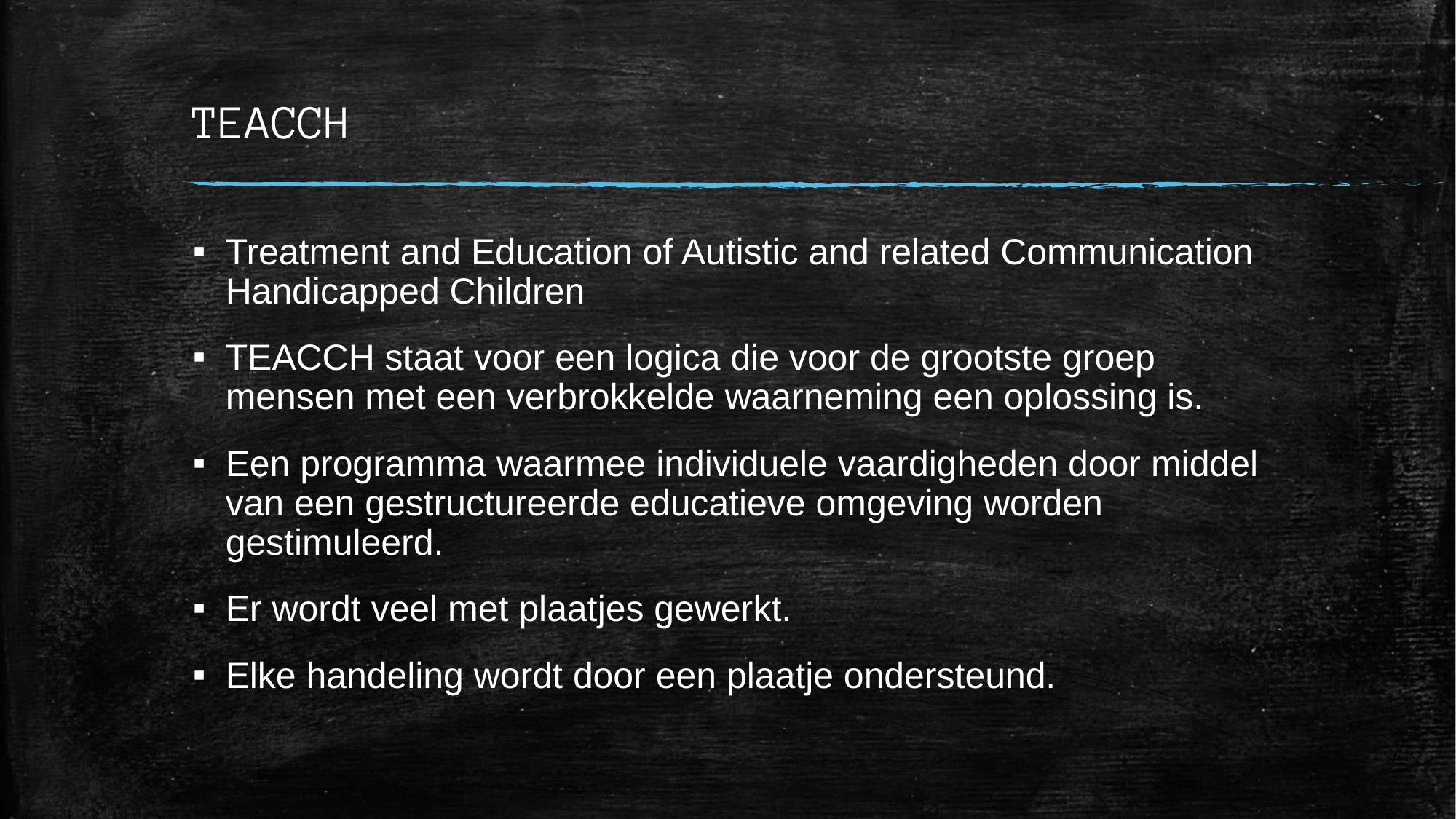

# TEACCH
Treatment and Education of Autistic and related Communication Handicapped Children
TEACCH staat voor een logica die voor de grootste groep mensen met een verbrokkelde waarneming een oplossing is.
Een programma waarmee individuele vaardigheden door middel van een gestructureerde educatieve omgeving worden gestimuleerd.
Er wordt veel met plaatjes gewerkt.
Elke handeling wordt door een plaatje ondersteund.